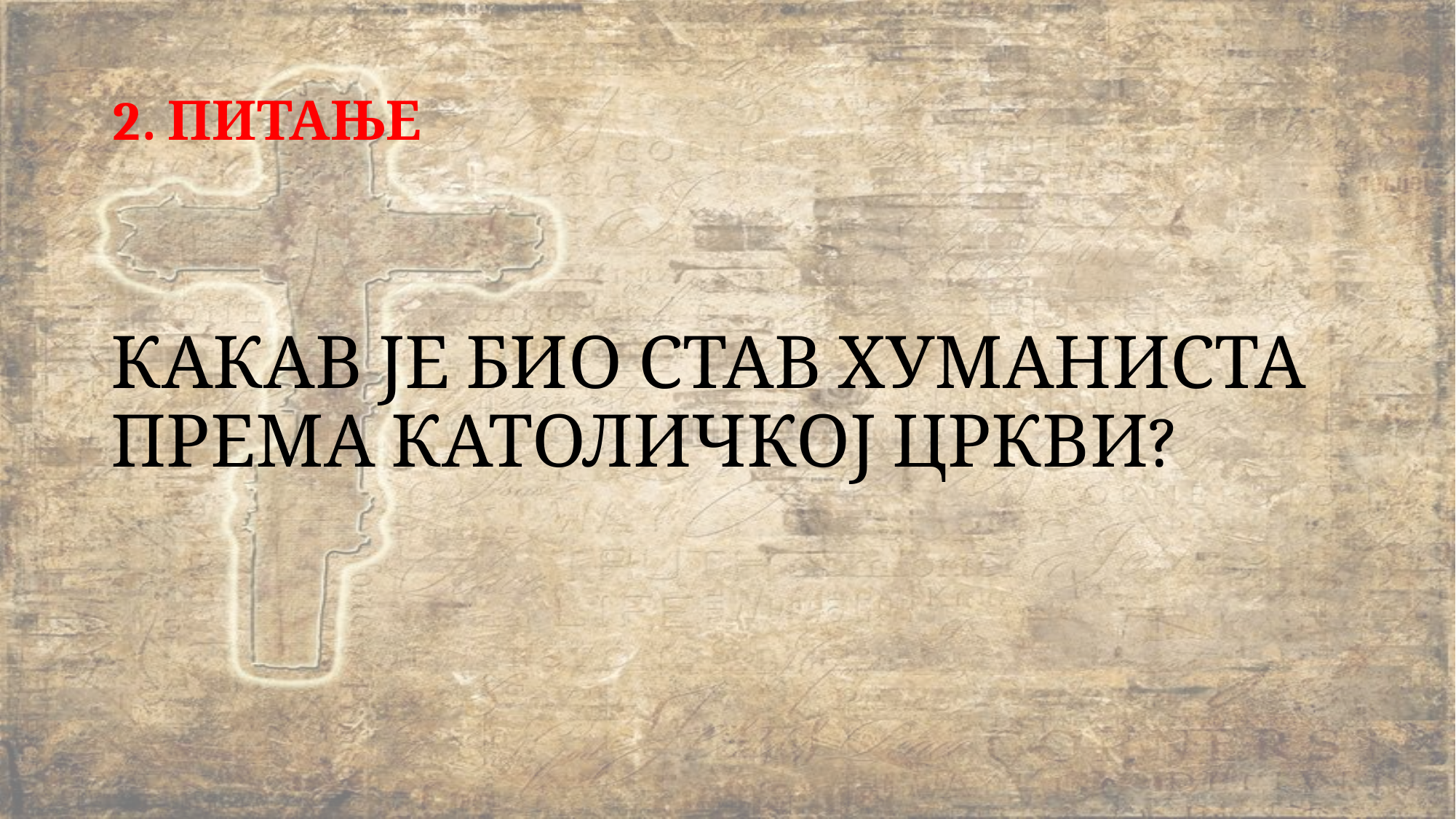

# 2. ПИТАЊЕ

КАКАВ ЈЕ БИО СТАВ ХУМАНИСТА ПРЕМА КАТОЛИЧКОЈ ЦРКВИ?